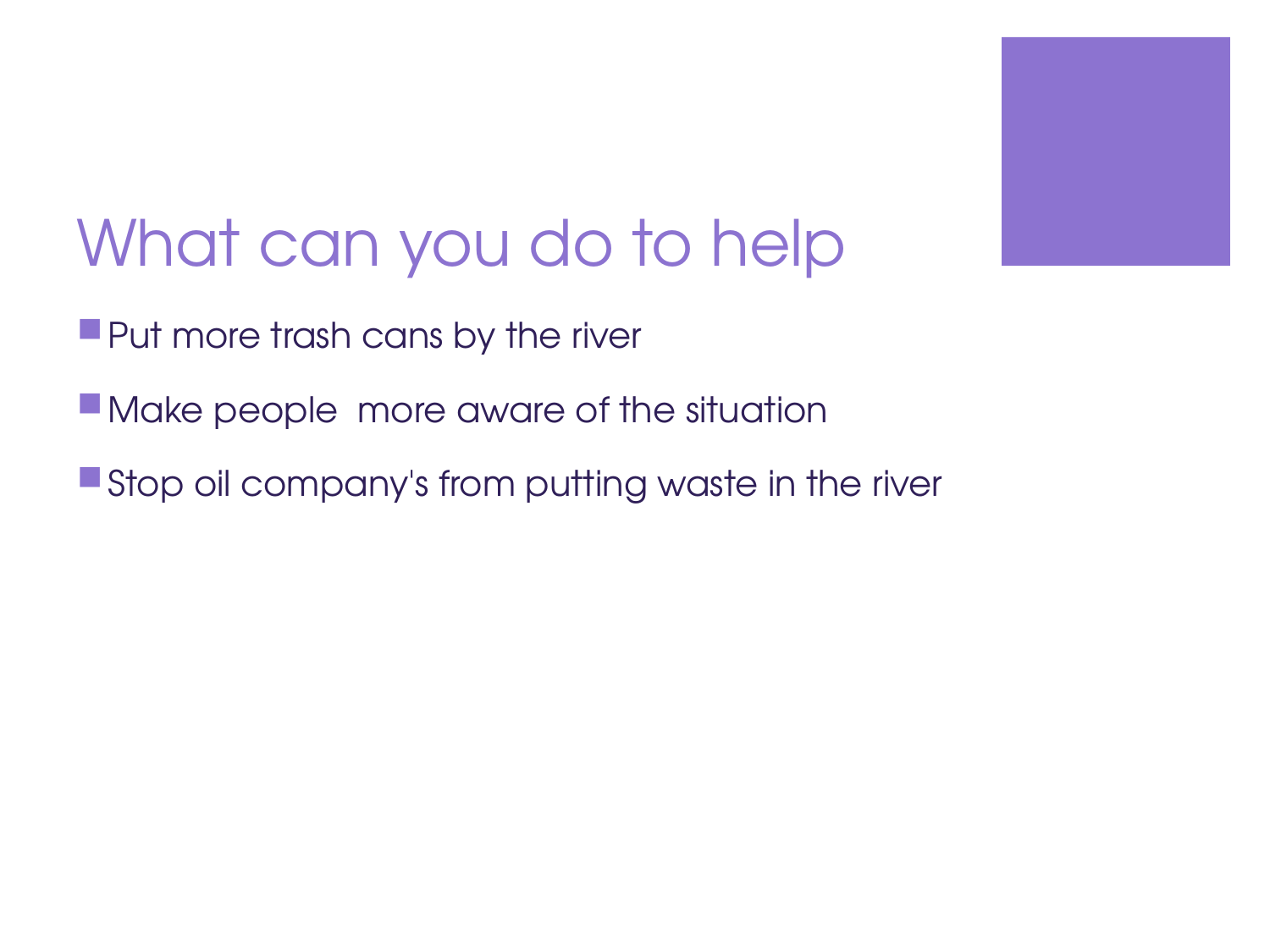

# What can you do to help
Put more trash cans by the river
Make people  more aware of the situation
Stop oil company's from putting waste in the river